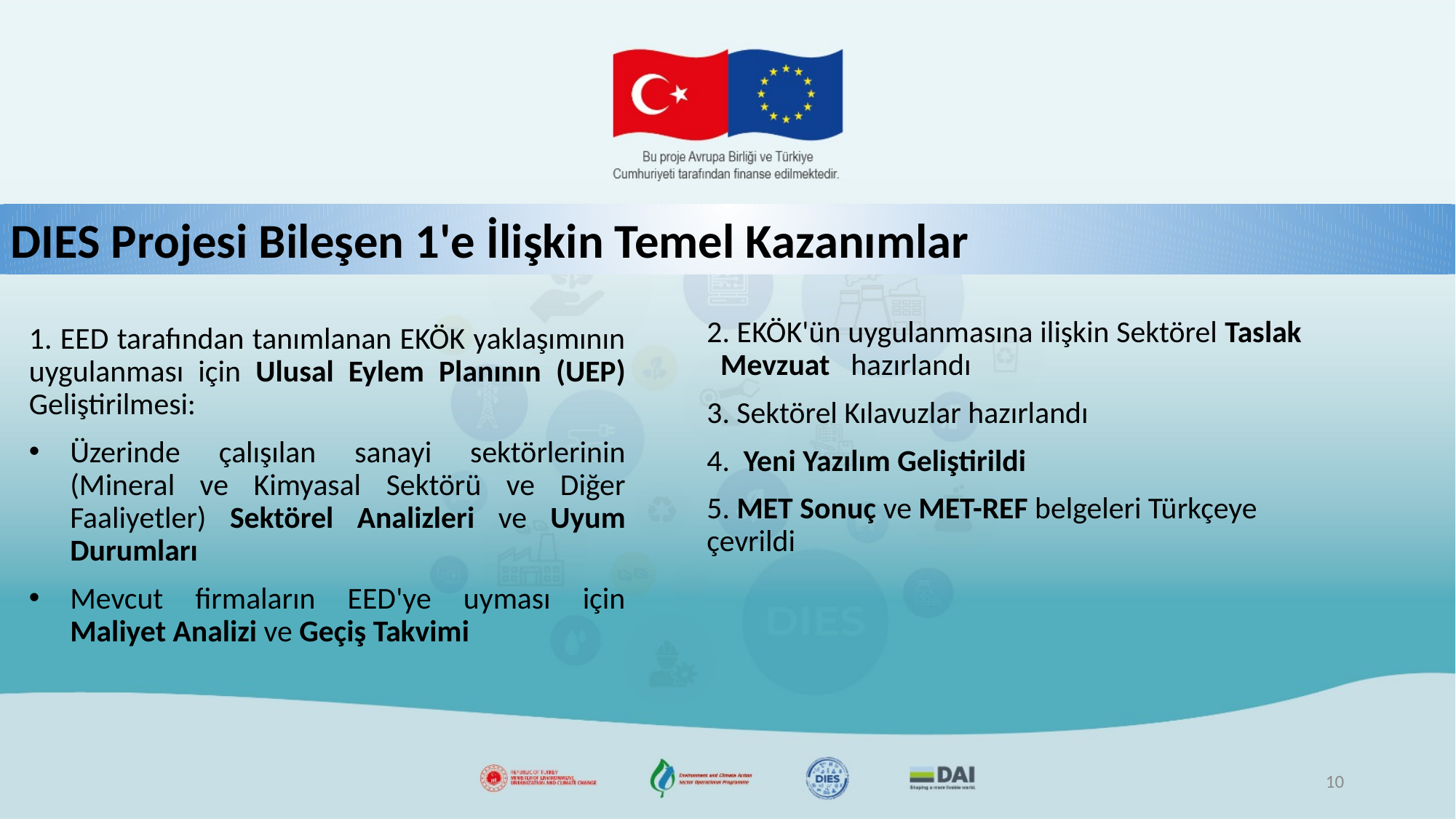

DIES Projesi Bileşen 1'e İlişkin Temel Kazanımlar

2. EKÖK'ün uygulanmasına ilişkin Sektörel Taslak         Mevzuat   hazırlandı
3. Sektörel Kılavuzlar hazırlandı
4.  Yeni Yazılım Geliştirildi
5. MET Sonuç ve MET-REF belgeleri Türkçeye çevrildi

1. EED tarafından tanımlanan EKÖK yaklaşımının uygulanması için Ulusal Eylem Planının (UEP) Geliştirilmesi:
Üzerinde çalışılan sanayi sektörlerinin (Mineral ve Kimyasal Sektörü ve Diğer Faaliyetler) Sektörel Analizleri ve Uyum Durumları
Mevcut firmaların EED'ye uyması için Maliyet Analizi ve Geçiş Takvimi
10